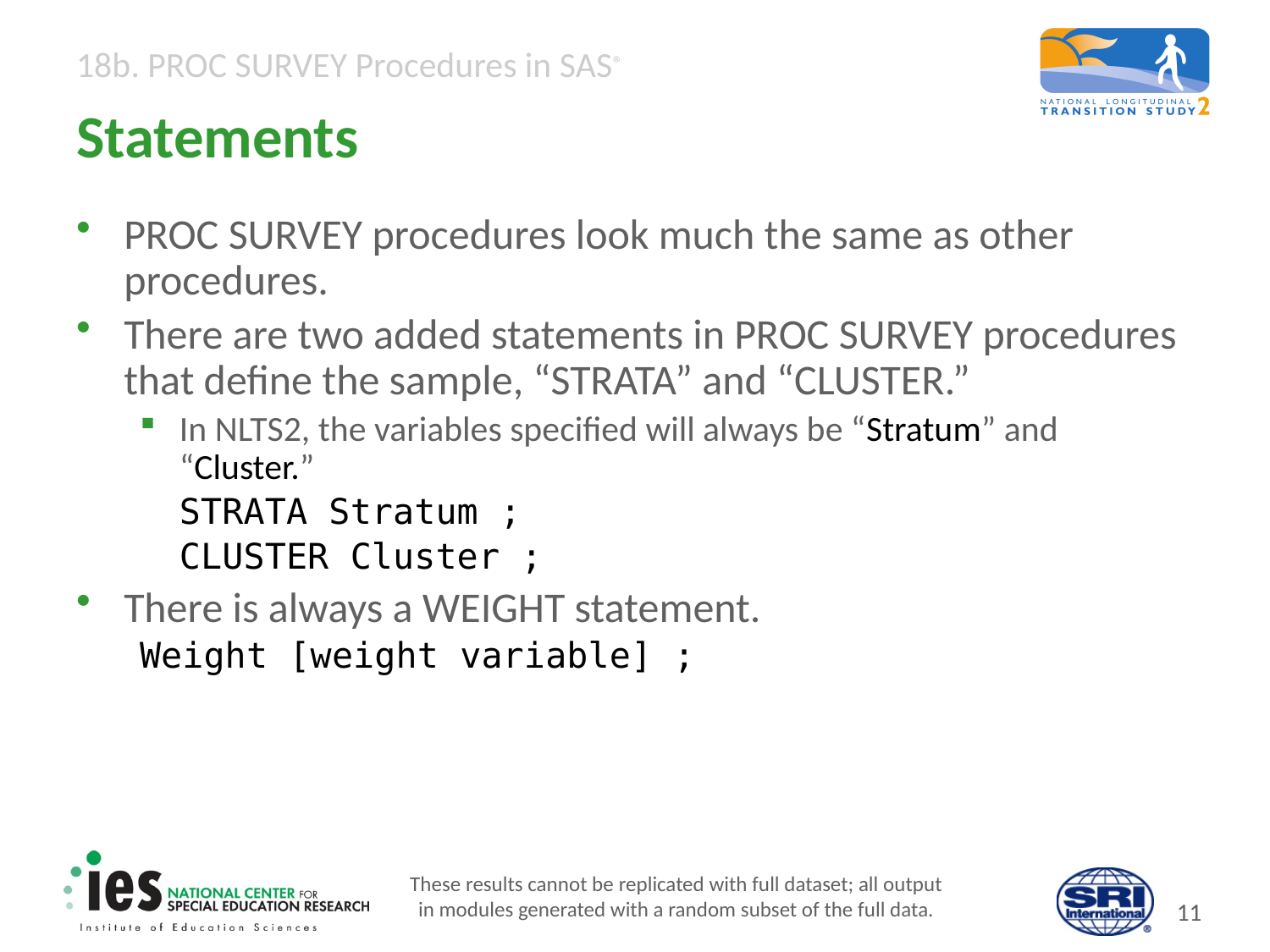

# Statements
PROC SURVEY procedures look much the same as other procedures.
There are two added statements in PROC SURVEY procedures that define the sample, “STRATA” and “CLUSTER.”
In NLTS2, the variables specified will always be “Stratum” and “Cluster.”
	STRATA Stratum ;
	CLUSTER Cluster ;
There is always a WEIGHT statement.
Weight [weight variable] ;
These results cannot be replicated with full dataset; all output
in modules generated with a random subset of the full data.
11